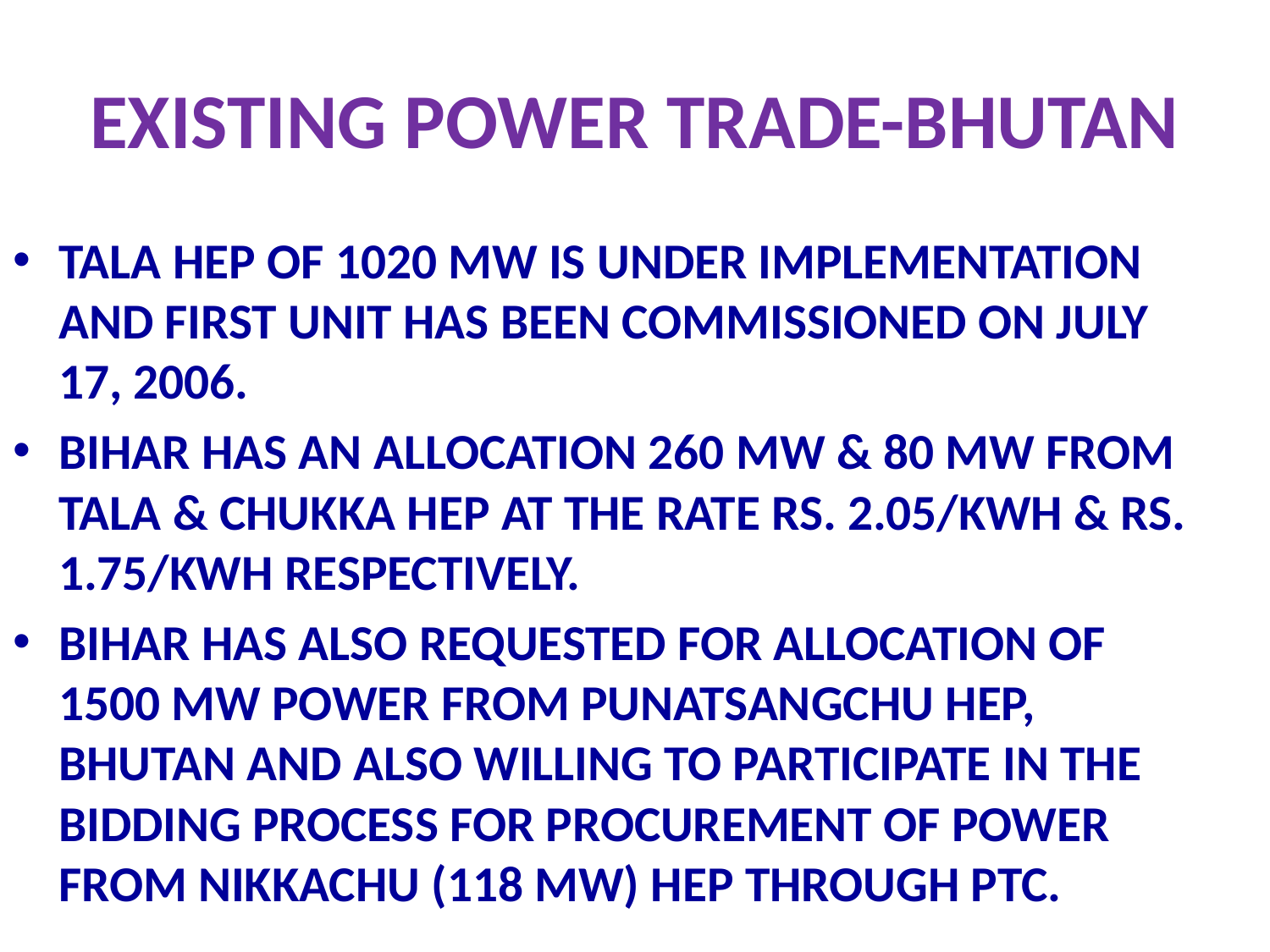

# EXISTING POWER TRADE-BHUTAN
TALA HEP OF 1020 MW IS UNDER IMPLEMENTATION AND FIRST UNIT HAS BEEN COMMISSIONED ON JULY 17, 2006.
BIHAR HAS AN ALLOCATION 260 MW & 80 MW FROM TALA & CHUKKA HEP AT THE RATE RS. 2.05/KWH & RS. 1.75/KWH RESPECTIVELY.
BIHAR HAS ALSO REQUESTED FOR ALLOCATION OF 1500 MW POWER FROM PUNATSANGCHU HEP, BHUTAN AND ALSO WILLING TO PARTICIPATE IN THE BIDDING PROCESS FOR PROCUREMENT OF POWER FROM NIKKACHU (118 MW) HEP THROUGH PTC.